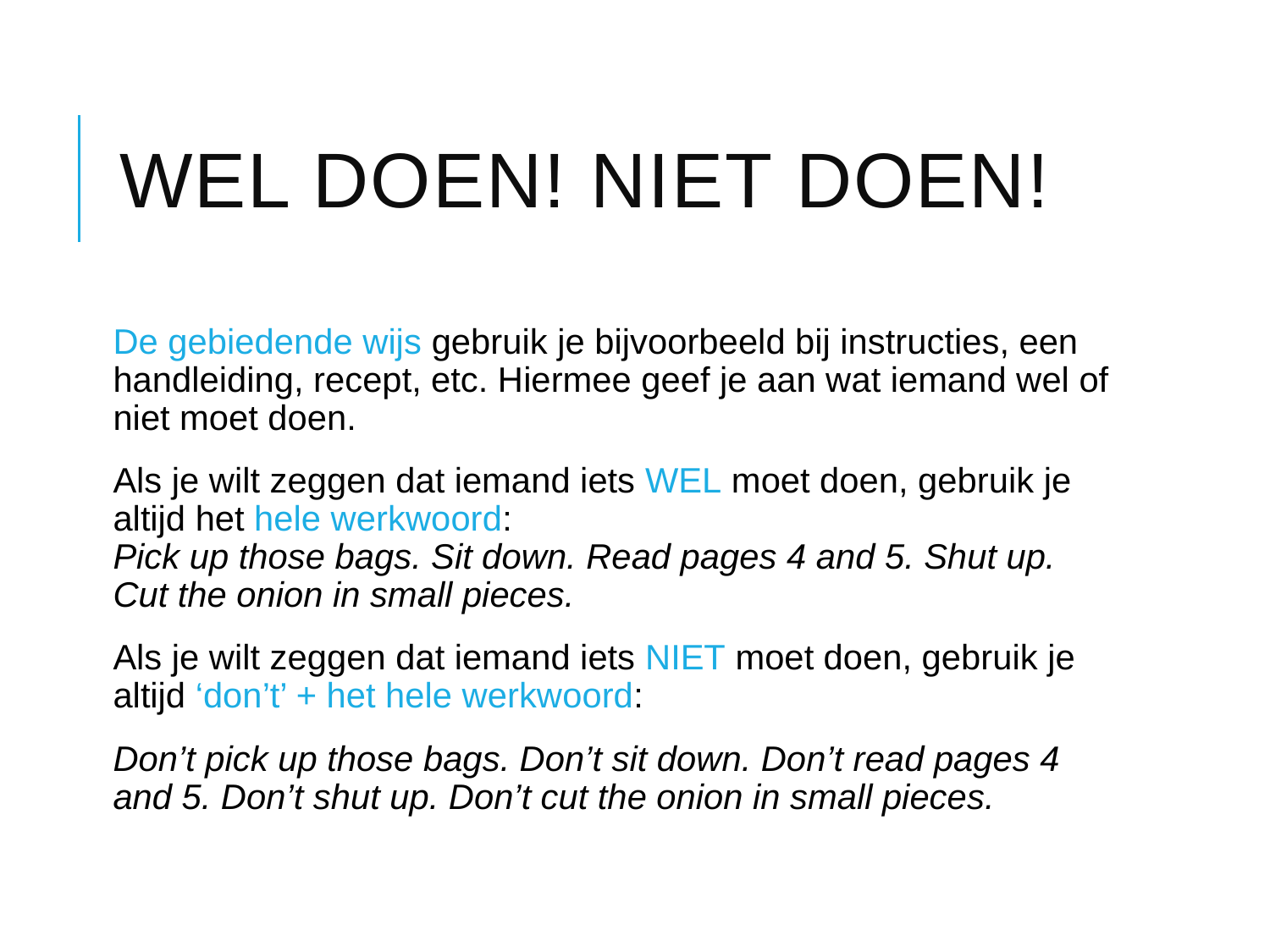

# WEL DOEN! Niet doen!
De gebiedende wijs gebruik je bijvoorbeeld bij instructies, een handleiding, recept, etc. Hiermee geef je aan wat iemand wel of niet moet doen.
Als je wilt zeggen dat iemand iets WEL moet doen, gebruik je altijd het hele werkwoord:
Pick up those bags. Sit down. Read pages 4 and 5. Shut up. Cut the onion in small pieces.
Als je wilt zeggen dat iemand iets NIET moet doen, gebruik je altijd ‘don’t’ + het hele werkwoord:
Don’t pick up those bags. Don’t sit down. Don’t read pages 4 and 5. Don’t shut up. Don’t cut the onion in small pieces.